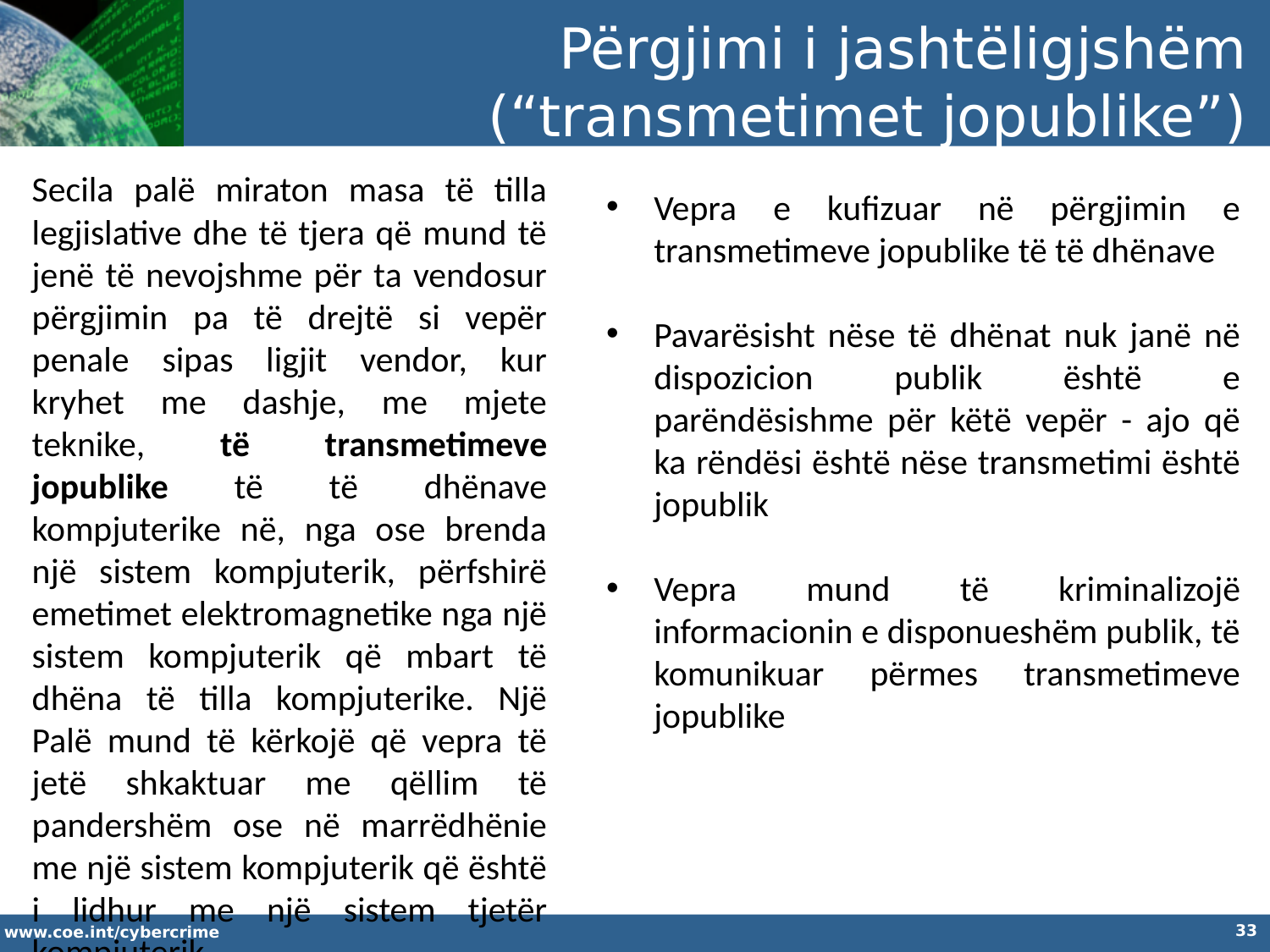

Përgjimi i jashtëligjshëm (“transmetimet jopublike”)
Secila palë miraton masa të tilla legjislative dhe të tjera që mund të jenë të nevojshme për ta vendosur përgjimin pa të drejtë si vepër penale sipas ligjit vendor, kur kryhet me dashje, me mjete teknike, të transmetimeve jopublike të të dhënave kompjuterike në, nga ose brenda një sistem kompjuterik, përfshirë emetimet elektromagnetike nga një sistem kompjuterik që mbart të dhëna të tilla kompjuterike. Një Palë mund të kërkojë që vepra të jetë shkaktuar me qëllim të pandershëm ose në marrëdhënie me një sistem kompjuterik që është i lidhur me një sistem tjetër kompjuterik.
Vepra e kufizuar në përgjimin e transmetimeve jopublike të të dhënave

Pavarësisht nëse të dhënat nuk janë në dispozicion publik është e parëndësishme për këtë vepër - ajo që ka rëndësi është nëse transmetimi është jopublik

Vepra mund të kriminalizojë informacionin e disponueshëm publik, të komunikuar përmes transmetimeve jopublike